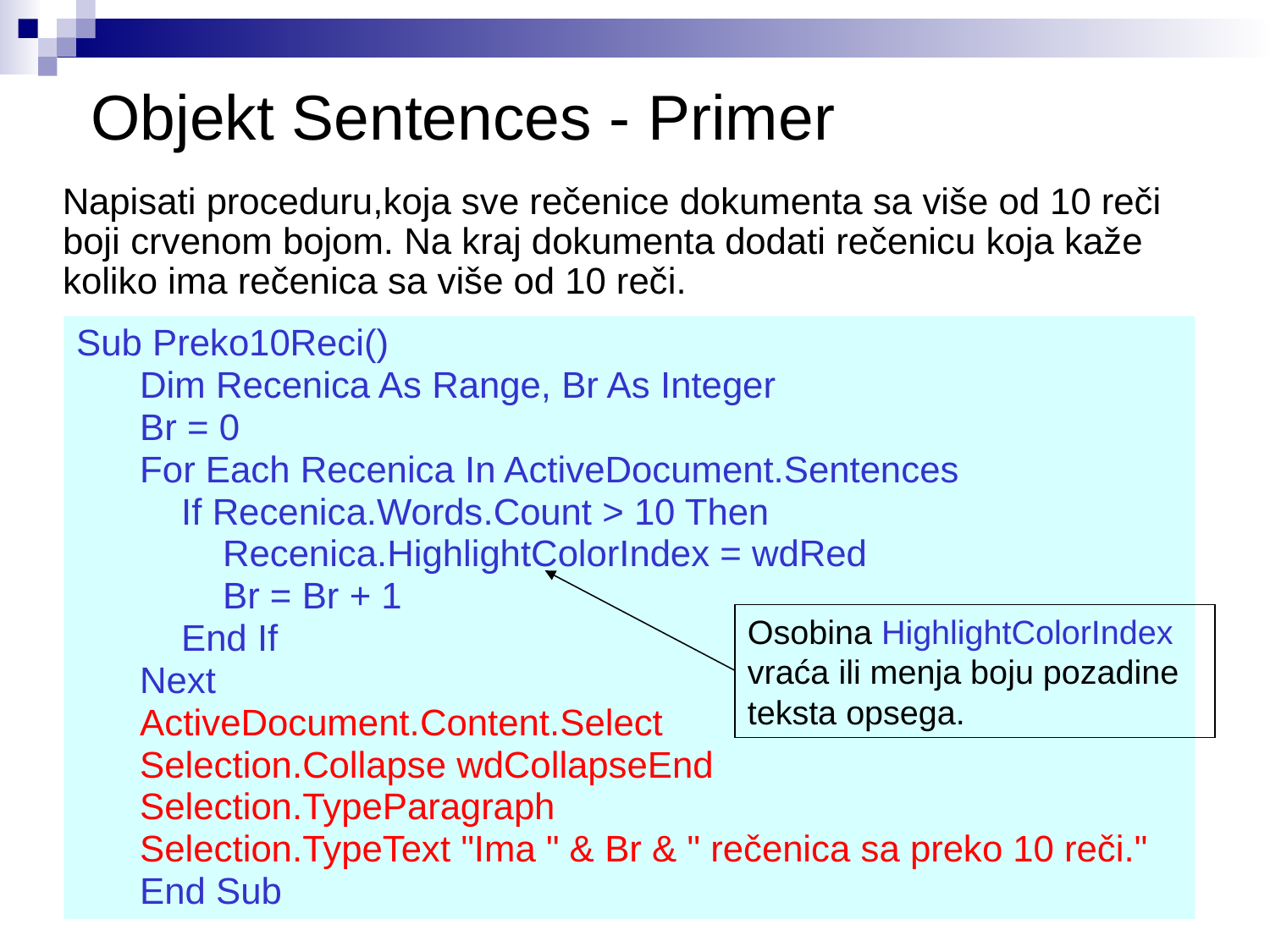

# Objekt Sentences - Primer
Napisati proceduru,koja sve rečenice dokumenta sa više od 10 reči boji crvenom bojom. Na kraj dokumenta dodati rečenicu koja kaže koliko ima rečenica sa više od 10 reči.
Sub Preko10Reci()
Dim Recenica As Range, Br As Integer
Br = 0
For Each Recenica In ActiveDocument.Sentences
    If Recenica.Words.Count > 10 Then
        Recenica.HighlightColorIndex = wdRed
        Br = Br + 1
    End If
Next
ActiveDocument.Content.Select
Selection.Collapse wdCollapseEnd
Selection.TypeParagraph
Selection.TypeText "Ima " & Br & " rečenica sa preko 10 reči."
End Sub

Osobina HighlightColorIndex vraća ili menja boju pozadine teksta opsega.